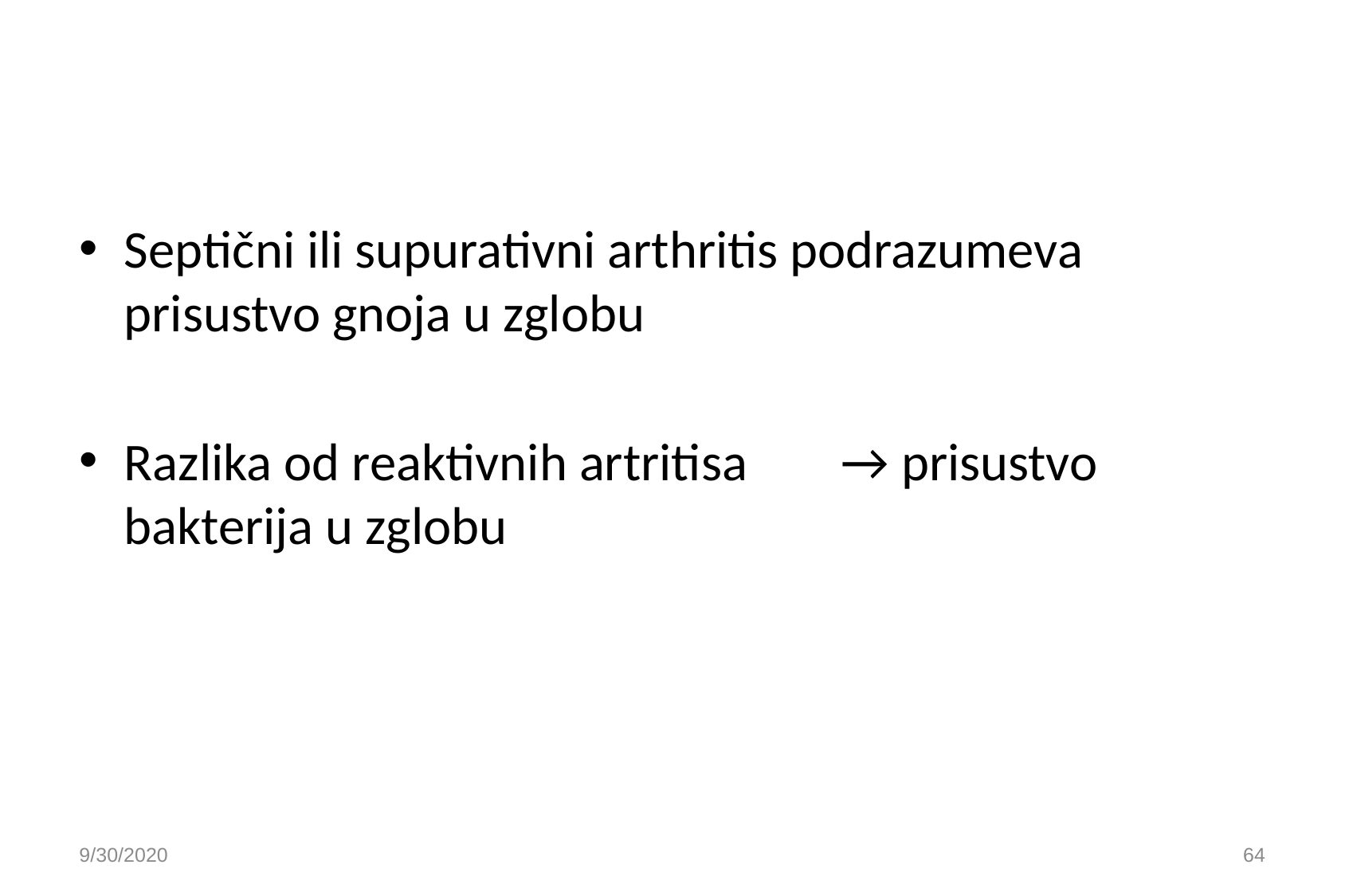

#
Septični ili supurativni arthritis podrazumeva prisustvo gnoja u zglobu

Razlika od reaktivnih artritisa	→ prisustvo bakterija u zglobu
9/30/2020
64